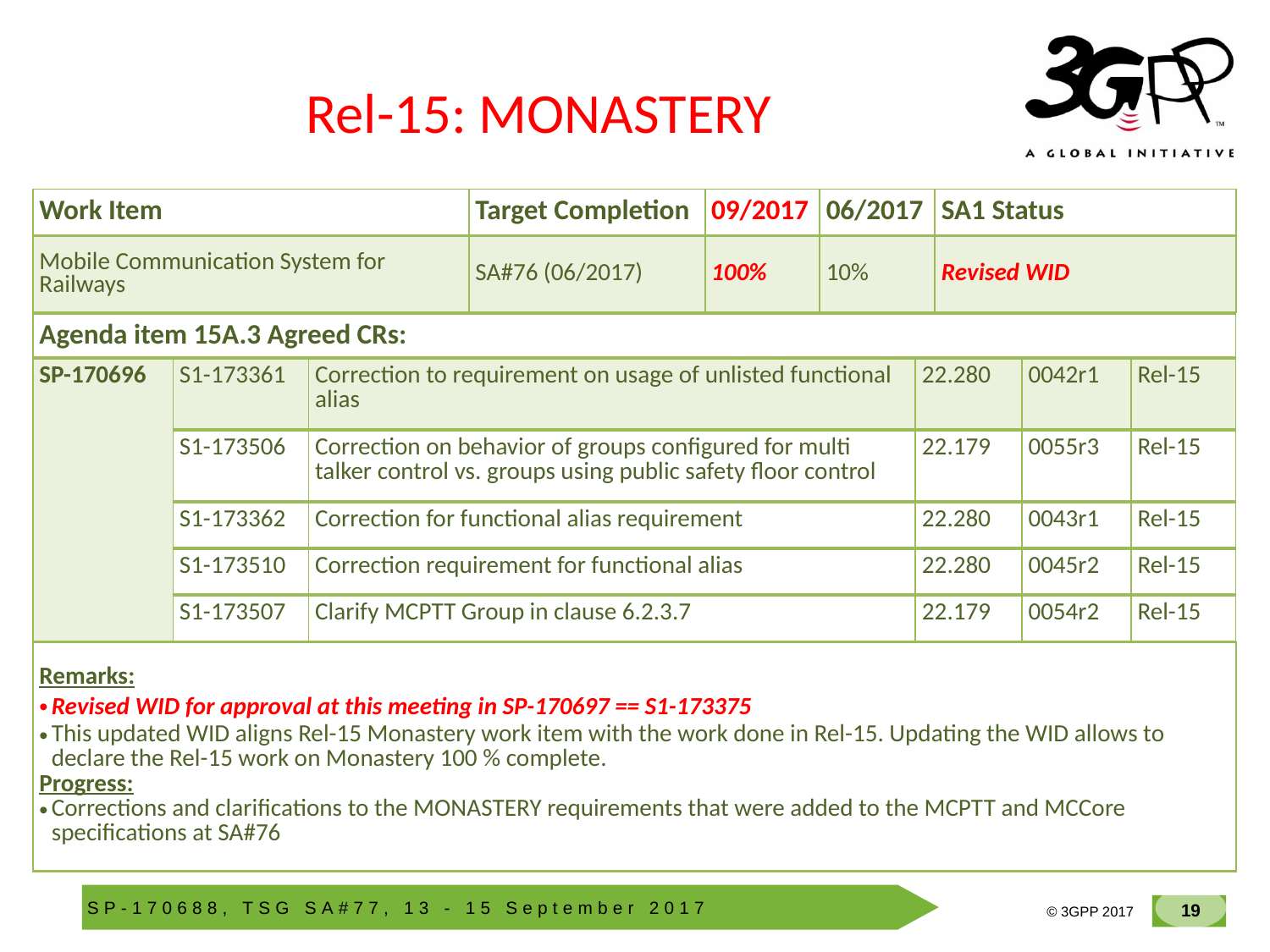

# Rel-15: MONASTERY
| Work Item | Target Completion | 09/2017 | 06/2017 | SA1 Status |
| --- | --- | --- | --- | --- |
| Mobile Communication System for Railways | SA#76 (06/2017) | 100% | 10% | Revised WID |
| Agenda item 15A.3 Agreed CRs: |  |  |  |  |  |
| --- | --- | --- | --- | --- | --- |
| SP-170696 | S1-173361 | Correction to requirement on usage of unlisted functional alias | 22.280 | 0042r1 | Rel-15 |
|  | S1-173506 | Correction on behavior of groups configured for multi talker control vs. groups using public safety floor control | 22.179 | 0055r3 | Rel-15 |
|  | S1-173362 | Correction for functional alias requirement | 22.280 | 0043r1 | Rel-15 |
|  | S1-173510 | Correction requirement for functional alias | 22.280 | 0045r2 | Rel-15 |
|  | S1-173507 | Clarify MCPTT Group in clause 6.2.3.7 | 22.179 | 0054r2 | Rel-15 |
| Remarks: Revised WID for approval at this meeting in SP-170697 == S1-173375 This updated WID aligns Rel-15 Monastery work item with the work done in Rel-15. Updating the WID allows to declare the Rel-15 work on Monastery 100 % complete. Progress: Corrections and clarifications to the MONASTERY requirements that were added to the MCPTT and MCCore specifications at SA#76 |
| --- |